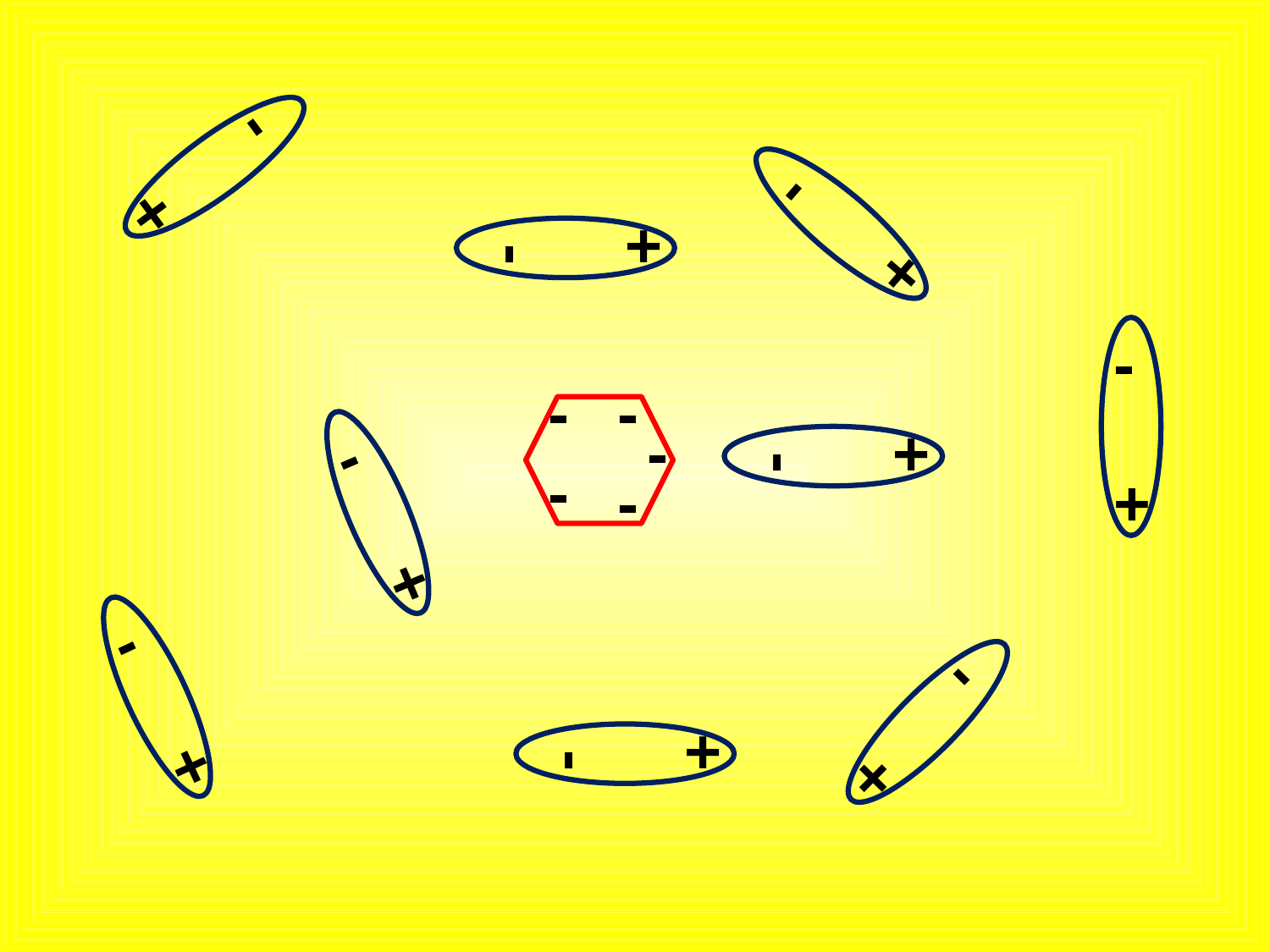

-
+

-
+

-
+

-
+

-
+
-
-

-
-
-

-
+

-
+

-
+

-
+